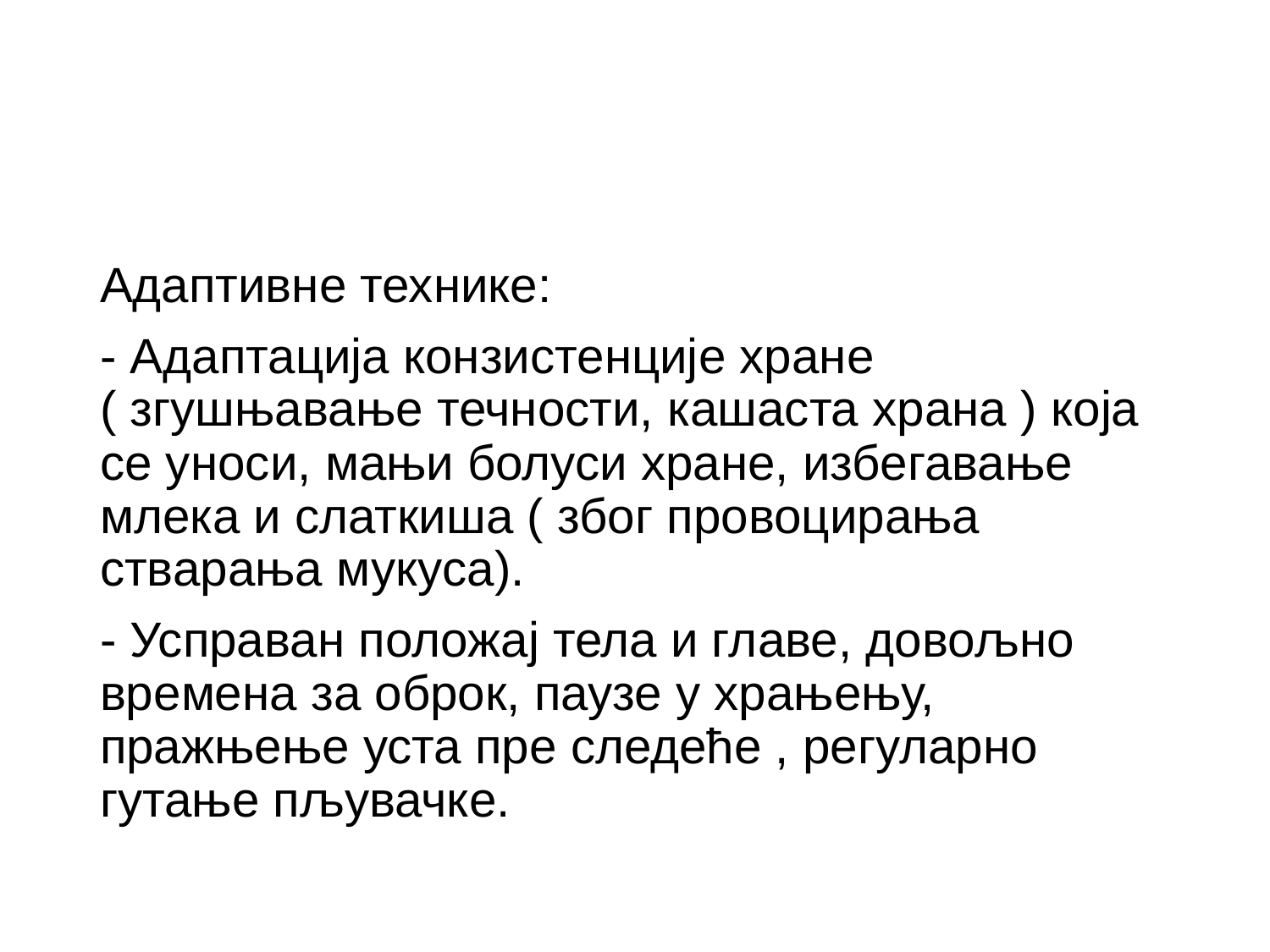

Адаптивне технике:
- Адаптација конзистенције хране ( згушњавање течности, кашаста храна ) која се уноси, мањи болуси хране, избегавање млека и слаткиша ( због провоцирања стварања мукуса).
- Усправан положај тела и главе, довољно времена за оброк, паузе у храњењу, пражњење уста пре следеће , регуларно гутање пљувачке.